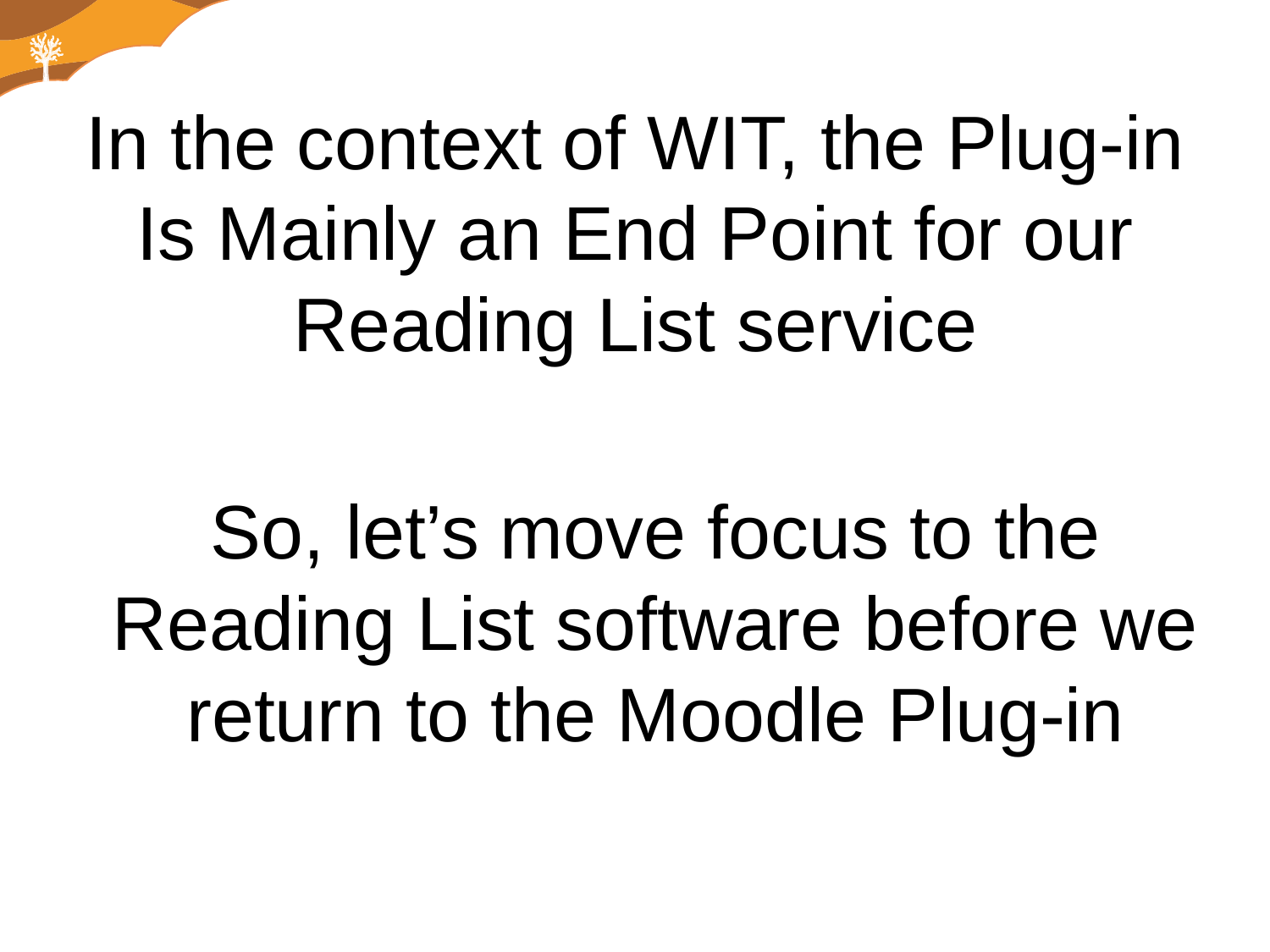

# In the context of WIT, the Plug-in Is Mainly an End Point for our Reading List service
So, let’s move focus to the Reading List software before we return to the Moodle Plug-in